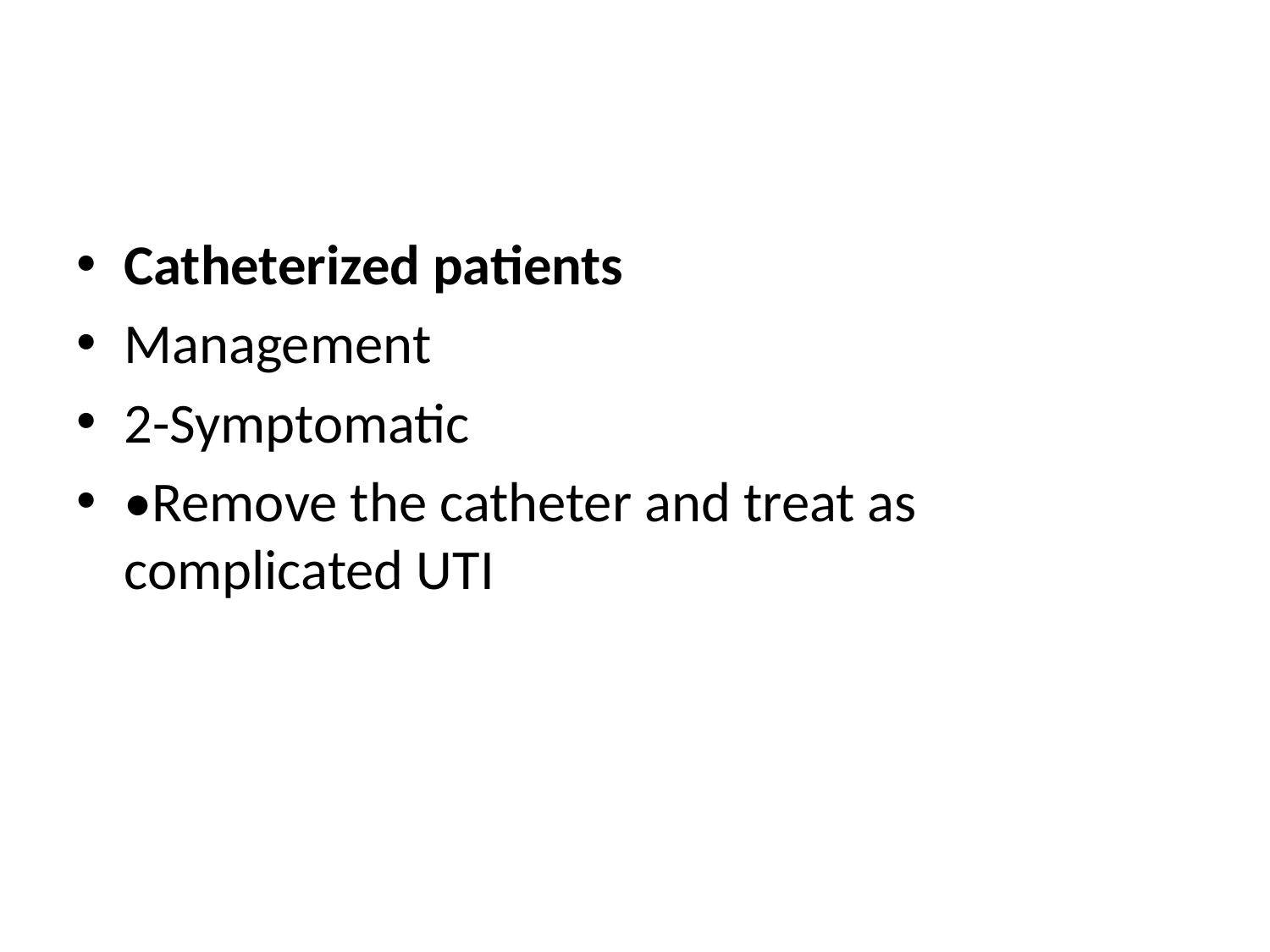

#
Catheterized patients
Management
2-Symptomatic
•Remove the catheter and treat as complicated UTI